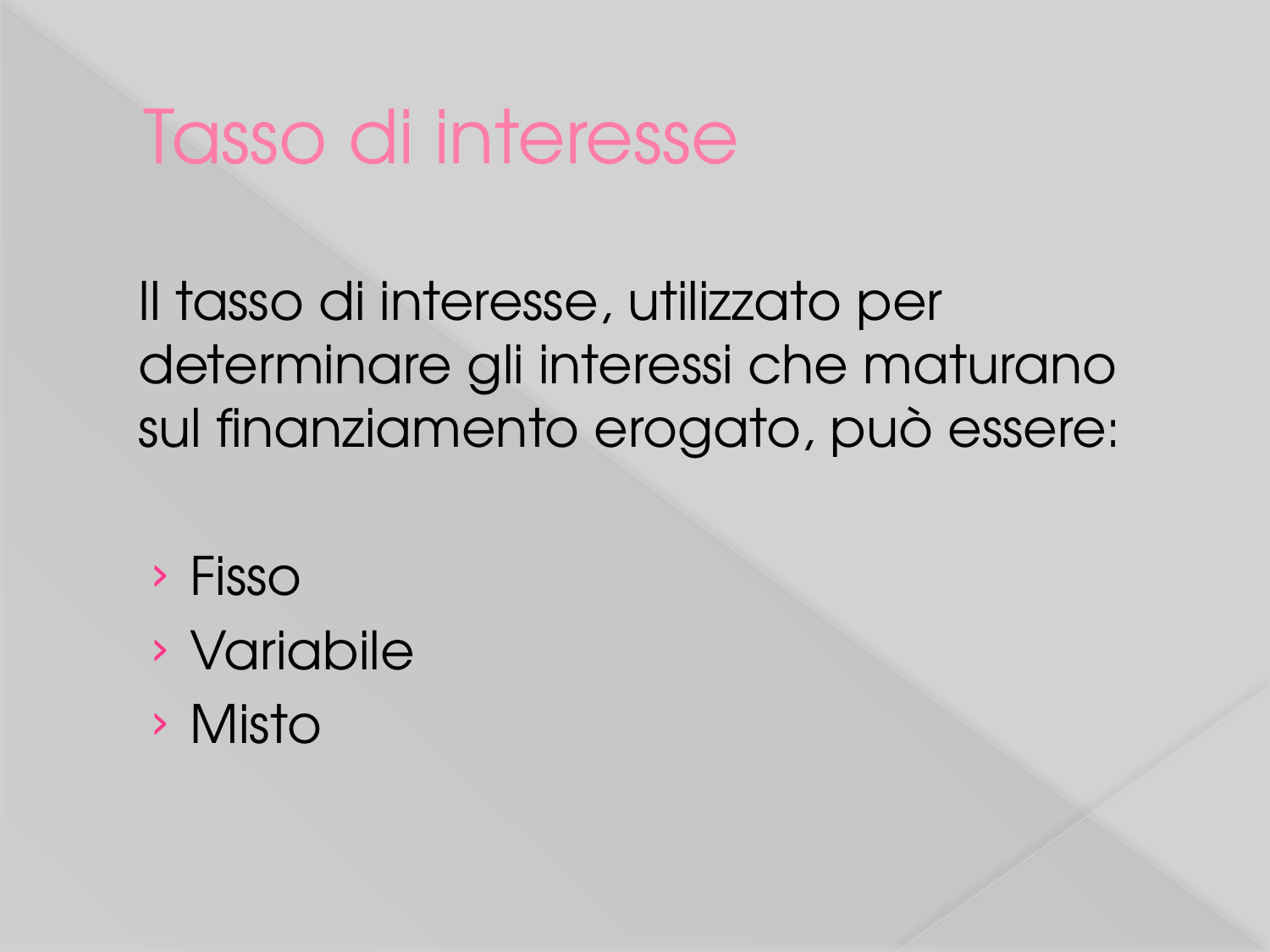

# Tasso di interesse
	Il tasso di interesse, utilizzato per determinare gli interessi che maturano sul finanziamento erogato, può essere:

Fisso
Variabile
Misto